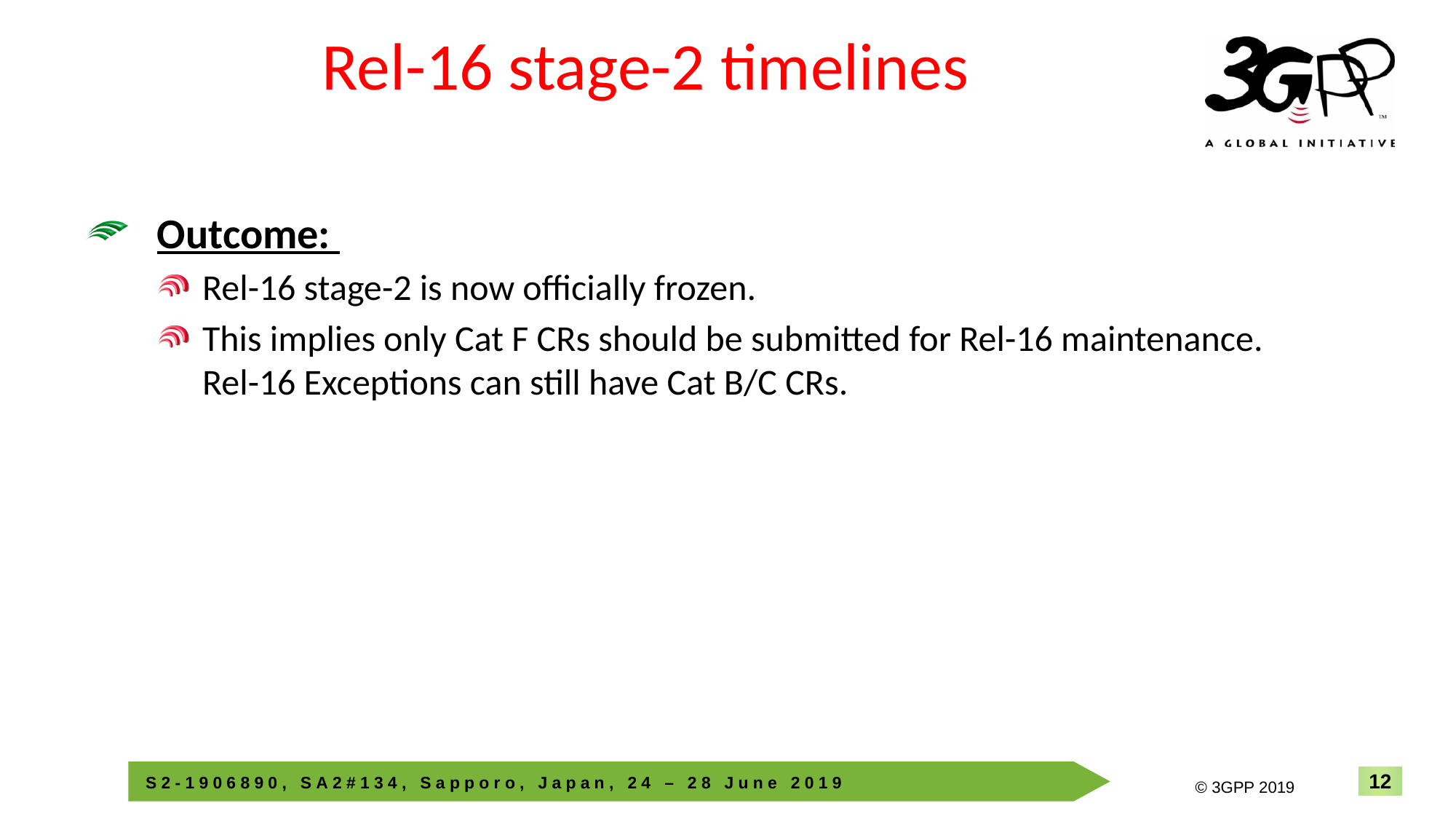

12
INTEL CONFIDENTIAL
# Rel-16 stage-2 timelines
Outcome:
Rel-16 stage-2 is now officially frozen.
This implies only Cat F CRs should be submitted for Rel-16 maintenance. Rel-16 Exceptions can still have Cat B/C CRs.